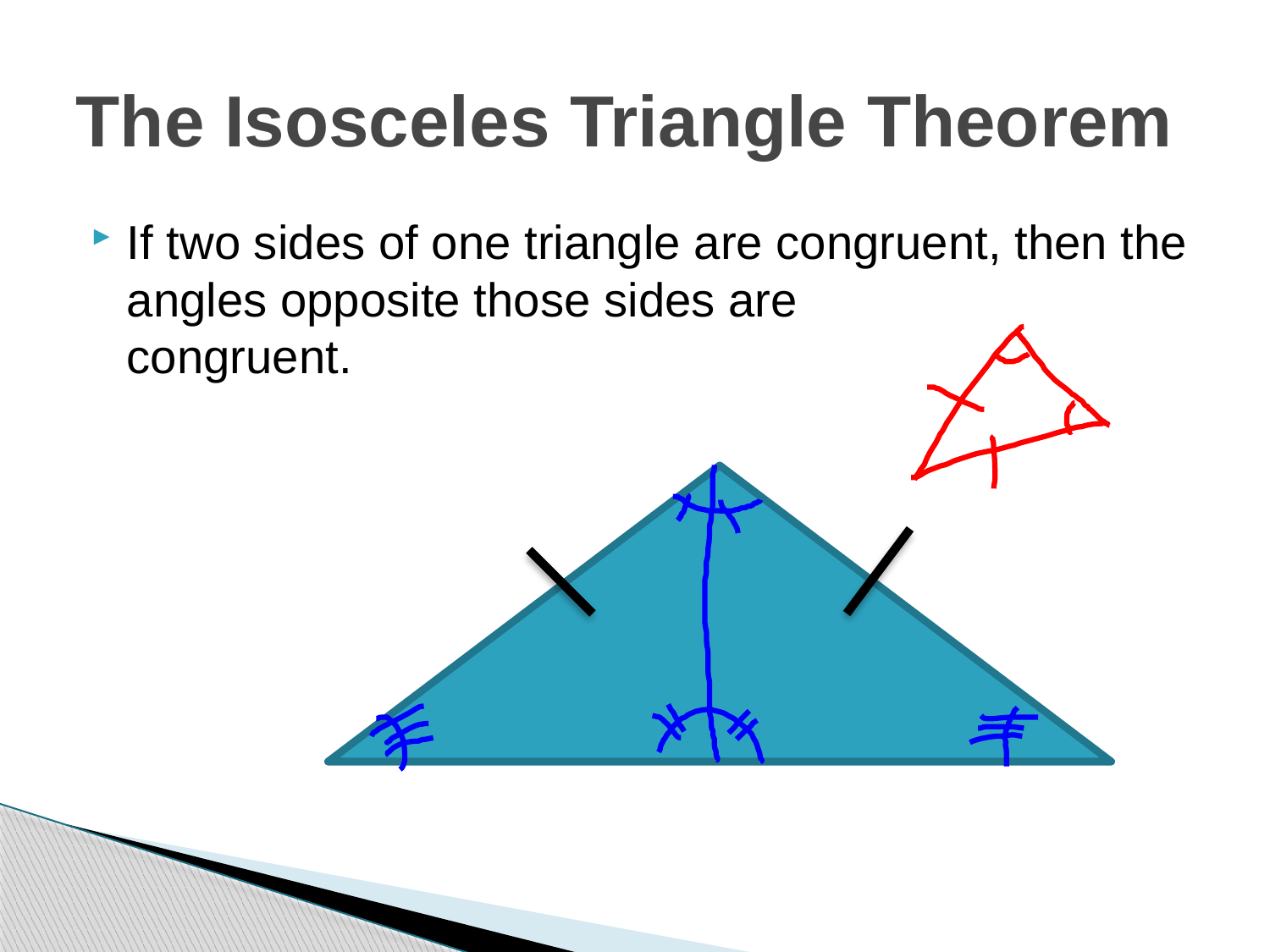

# The Isosceles Triangle Theorem
If two sides of one triangle are congruent, then the angles opposite those sides are
congruent.